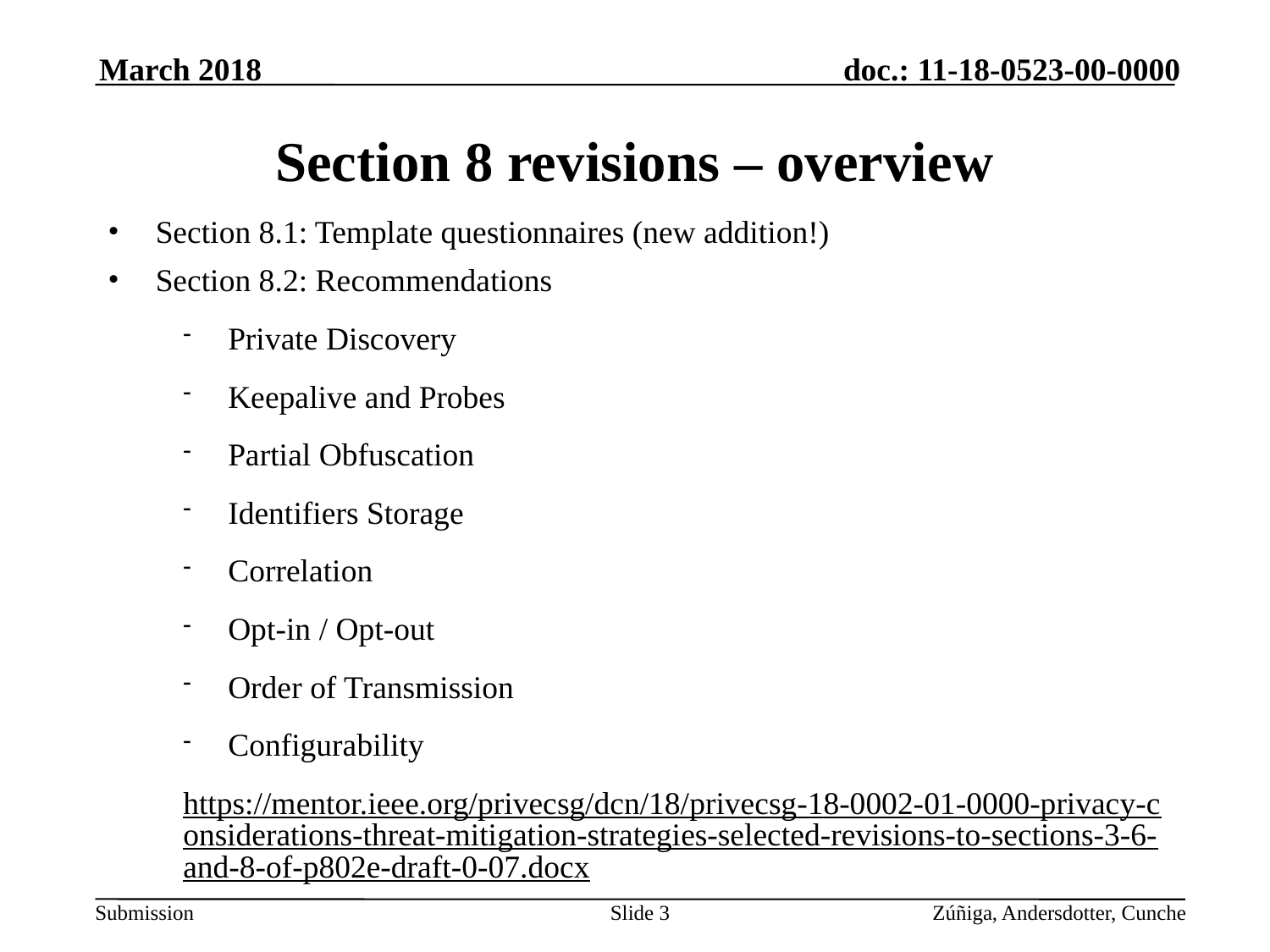

March 2018
Section 8 revisions – overview
Section 8.1: Template questionnaires (new addition!)
Section 8.2: Recommendations
Private Discovery
Keepalive and Probes
Partial Obfuscation
Identifiers Storage
Correlation
Opt-in / Opt-out
Order of Transmission
Configurability
https://mentor.ieee.org/privecsg/dcn/18/privecsg-18-0002-01-0000-privacy-considerations-threat-mitigation-strategies-selected-revisions-to-sections-3-6-and-8-of-p802e-draft-0-07.docx

Slide 3
Zúñiga, Andersdotter, Cunche